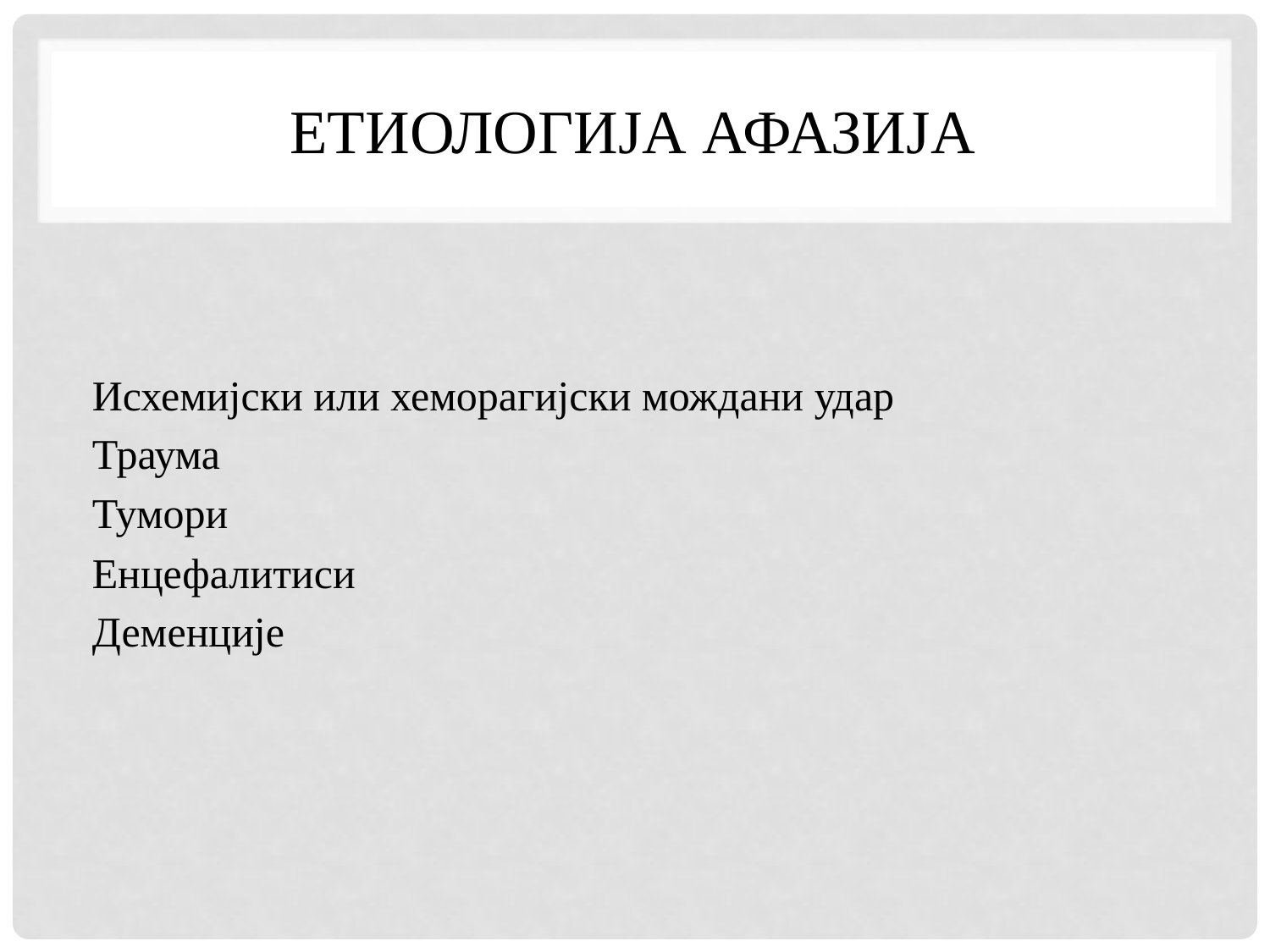

# Етиологија афазија

Исхемијски или хеморагијски мождани удар
Траума
Тумори
Енцефалитиси
Деменције